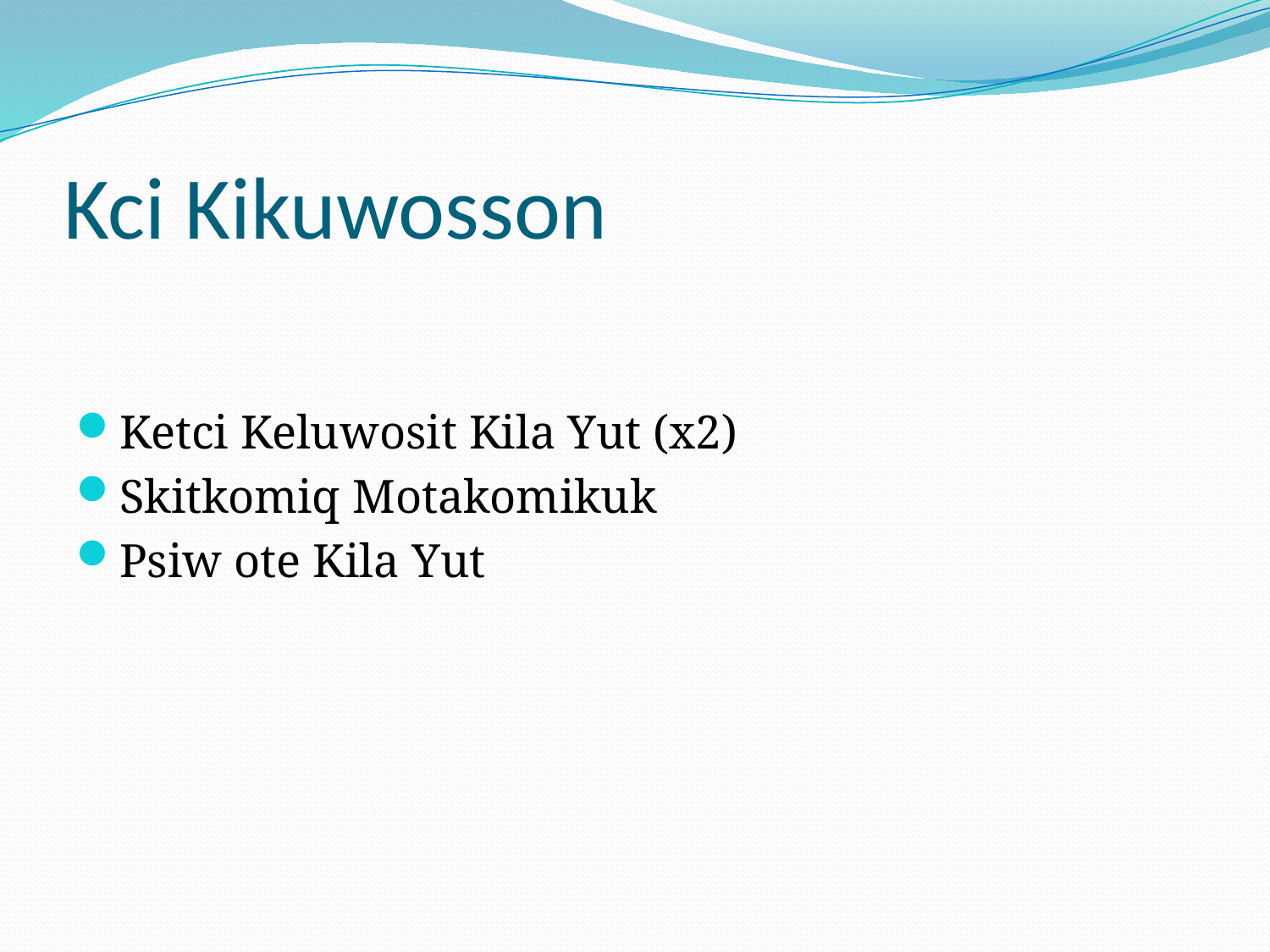

# Kci Kikuwosson

Ketci Keluwosit Kila Yut (x2)
Skitkomiq Motakomikuk
Psiw ote Kila Yut